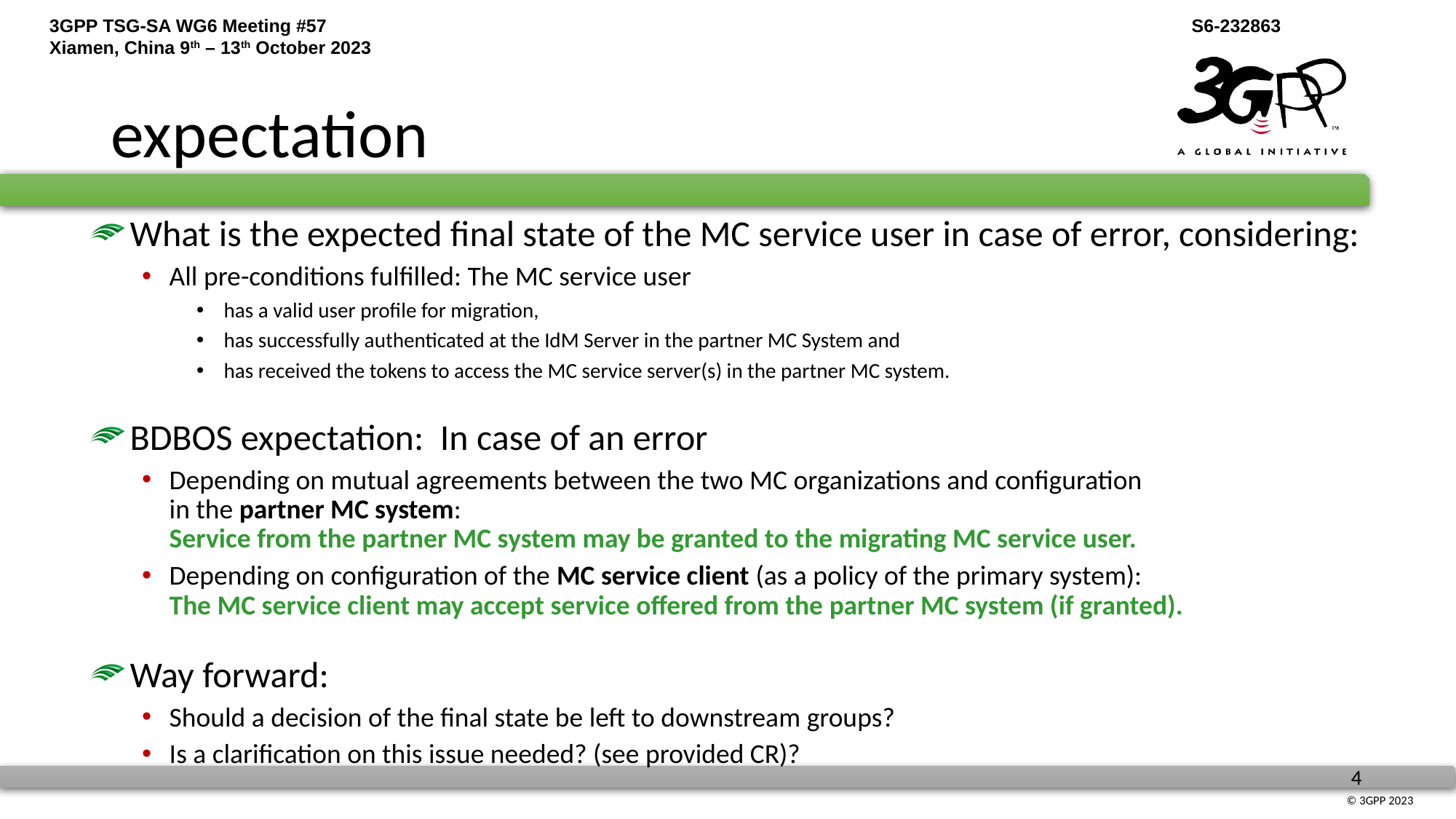

# expectation
What is the expected final state of the MC service user in case of error, considering:
All pre-conditions fulfilled: The MC service user
has a valid user profile for migration,
has successfully authenticated at the IdM Server in the partner MC System and
has received the tokens to access the MC service server(s) in the partner MC system.

BDBOS expectation:  In case of an error
Depending on mutual agreements between the two MC organizations and configuration
in the partner MC system:
Service from the partner MC system may be granted to the migrating MC service user.
Depending on configuration of the MC service client (as a policy of the primary system):
The MC service client may accept service offered from the partner MC system (if granted).

Way forward:
Should a decision of the final state be left to downstream groups?
Is a clarification on this issue needed? (see provided CR)?